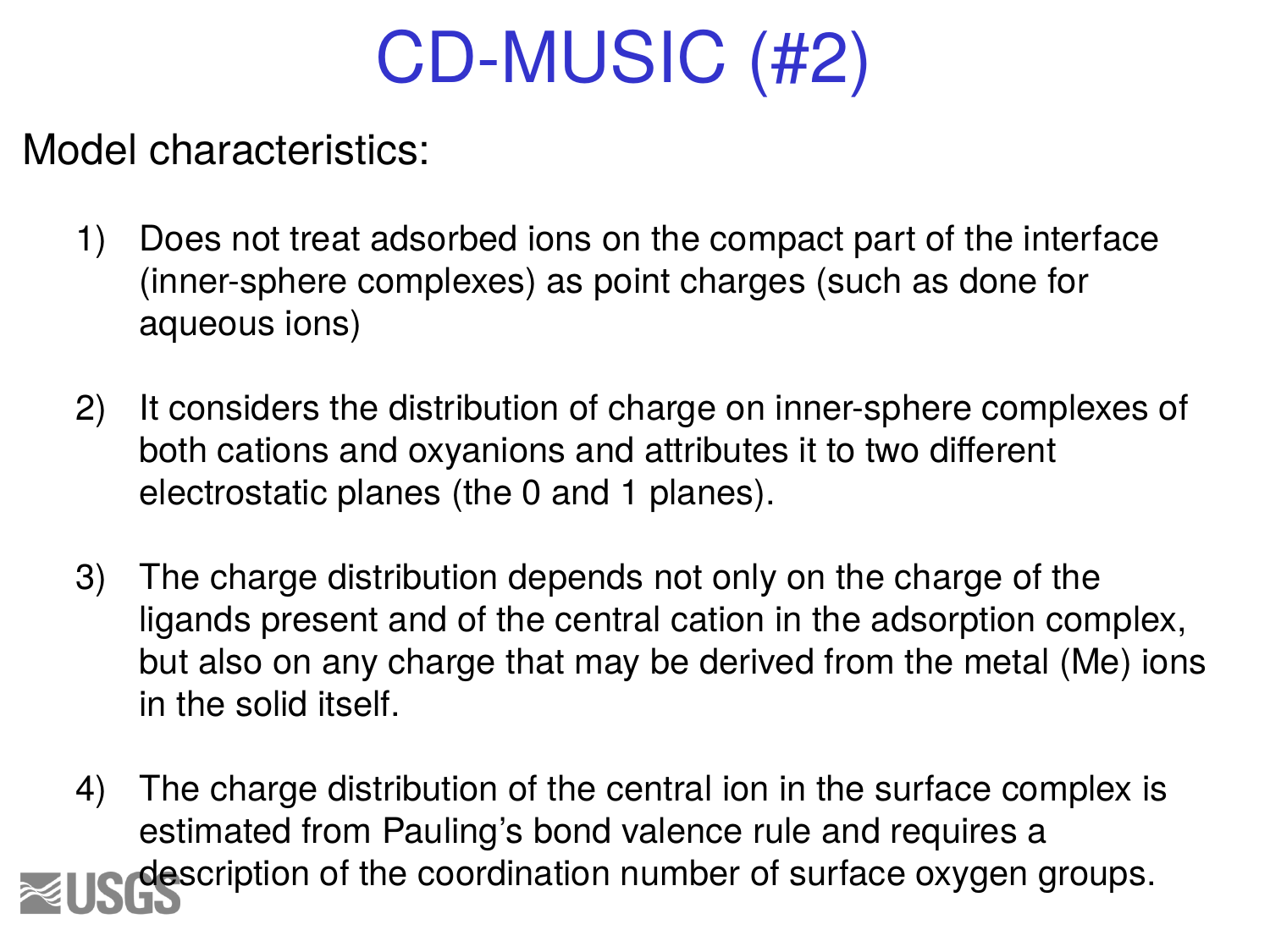

# CD-MUSIC (#2)
 Model characteristics:

Does not treat adsorbed ions on the compact part of the interface (inner-sphere complexes) as point charges (such as done for aqueous ions)

It considers the distribution of charge on inner-sphere complexes of both cations and oxyanions and attributes it to two different electrostatic planes (the 0 and 1 planes).

The charge distribution depends not only on the charge of the ligands present and of the central cation in the adsorption complex, but also on any charge that may be derived from the metal (Me) ions in the solid itself.

The charge distribution of the central ion in the surface complex is estimated from Pauling’s bond valence rule and requires a description of the coordination number of surface oxygen groups.